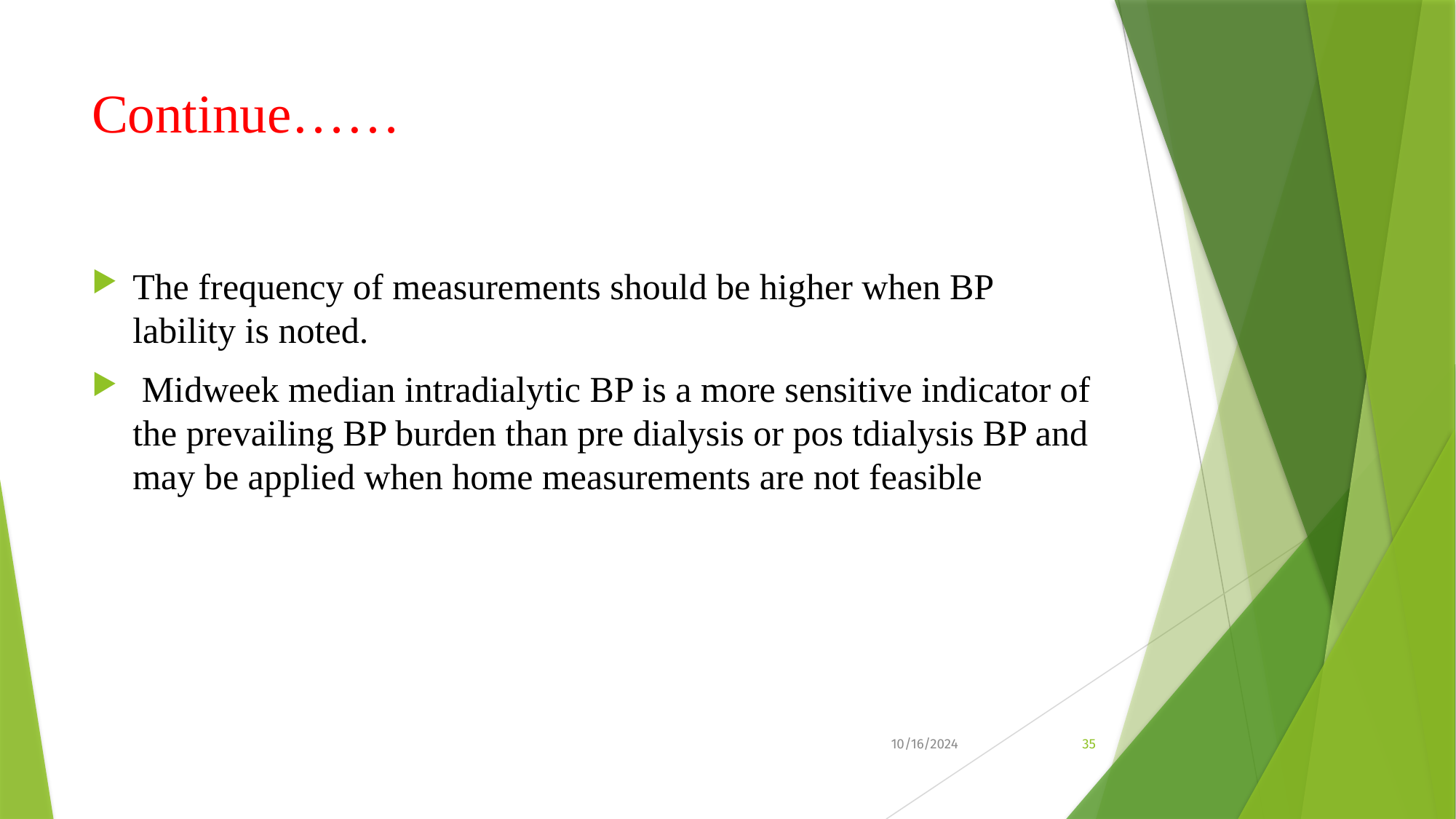

# Continue……
The frequency of measurements should be higher when BP lability is noted.
 Midweek median intradialytic BP is a more sensitive indicator of the prevailing BP burden than pre dialysis or pos tdialysis BP and may be applied when home measurements are not feasible
10/16/2024
35